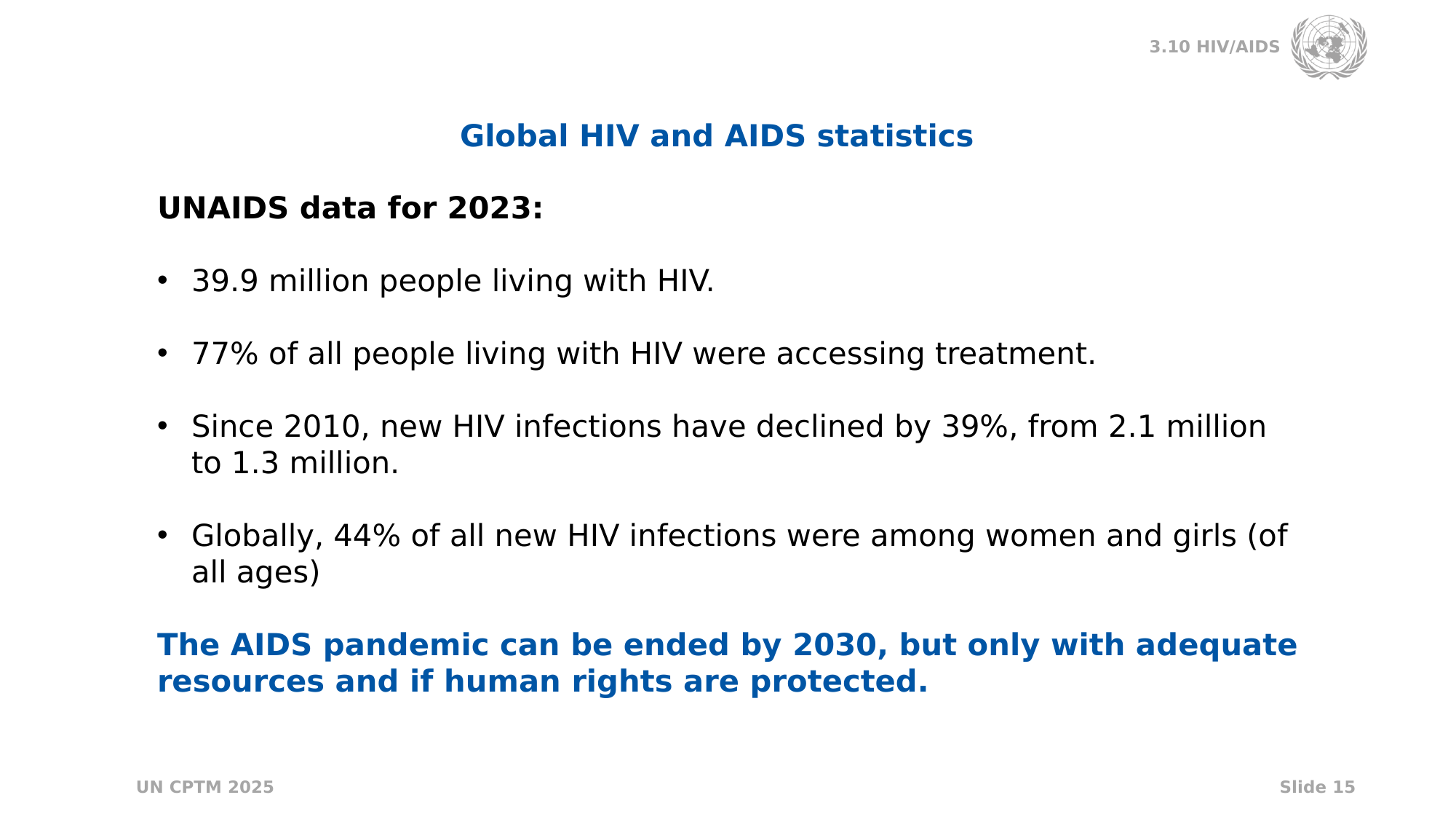

Global HIV and AIDS statistics
UNAIDS data for 2023:

39.9 million people living with HIV.

77% of all people living with HIV were accessing treatment.

Since 2010, new HIV infections have declined by 39%, from 2.1 million to 1.3 million.

Globally, 44% of all new HIV infections were among women and girls (of all ages)

The AIDS pandemic can be ended by 2030, but only with adequate resources and if human rights are protected.